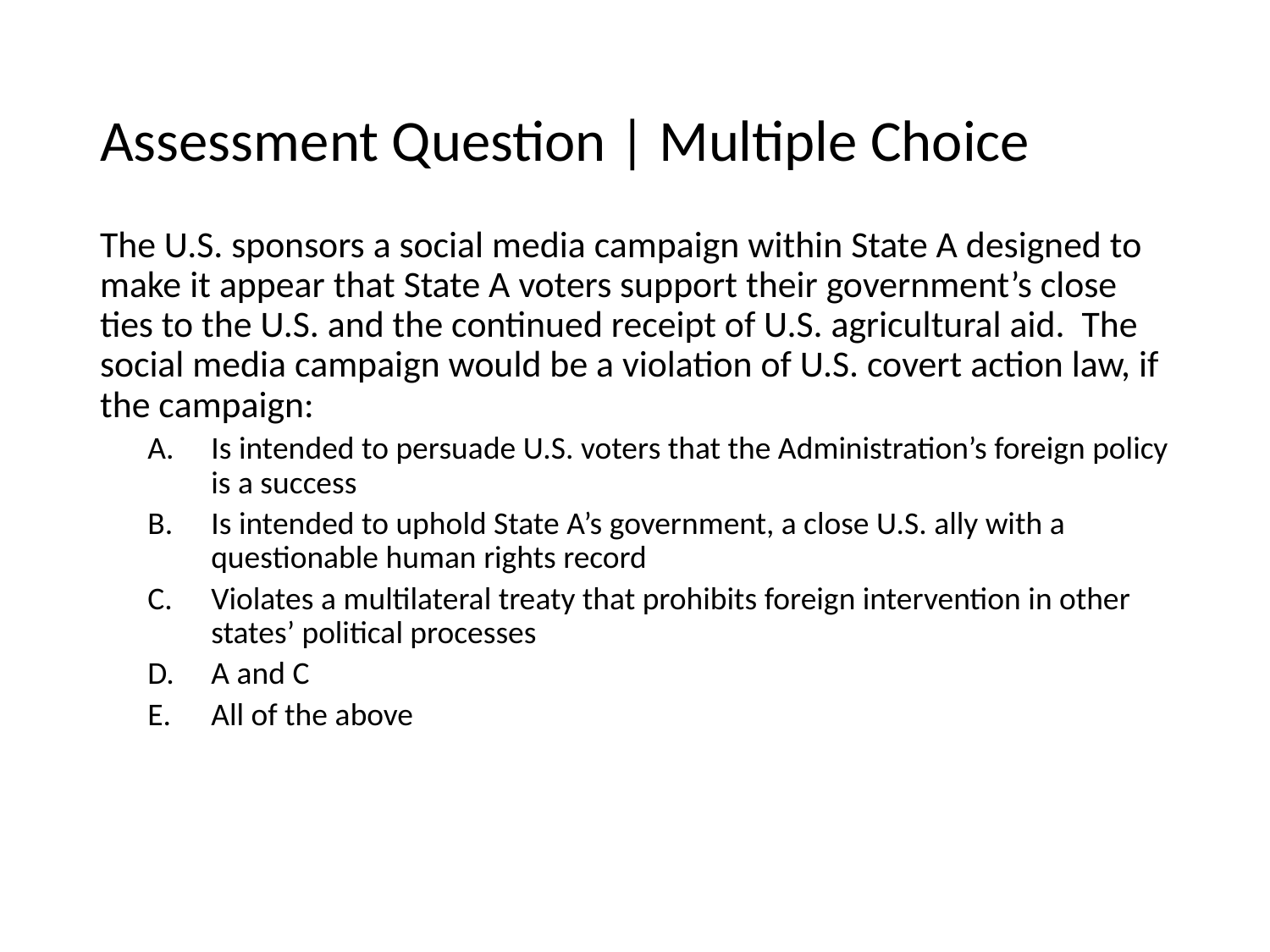

# Assessment Question | Multiple Choice
The U.S. sponsors a social media campaign within State A designed to make it appear that State A voters support their government’s close ties to the U.S. and the continued receipt of U.S. agricultural aid.  The social media campaign would be a violation of U.S. covert action law, if the campaign:
Is intended to persuade U.S. voters that the Administration’s foreign policy is a success
Is intended to uphold State A’s government, a close U.S. ally with a questionable human rights record
Violates a multilateral treaty that prohibits foreign intervention in other states’ political processes
A and C
All of the above